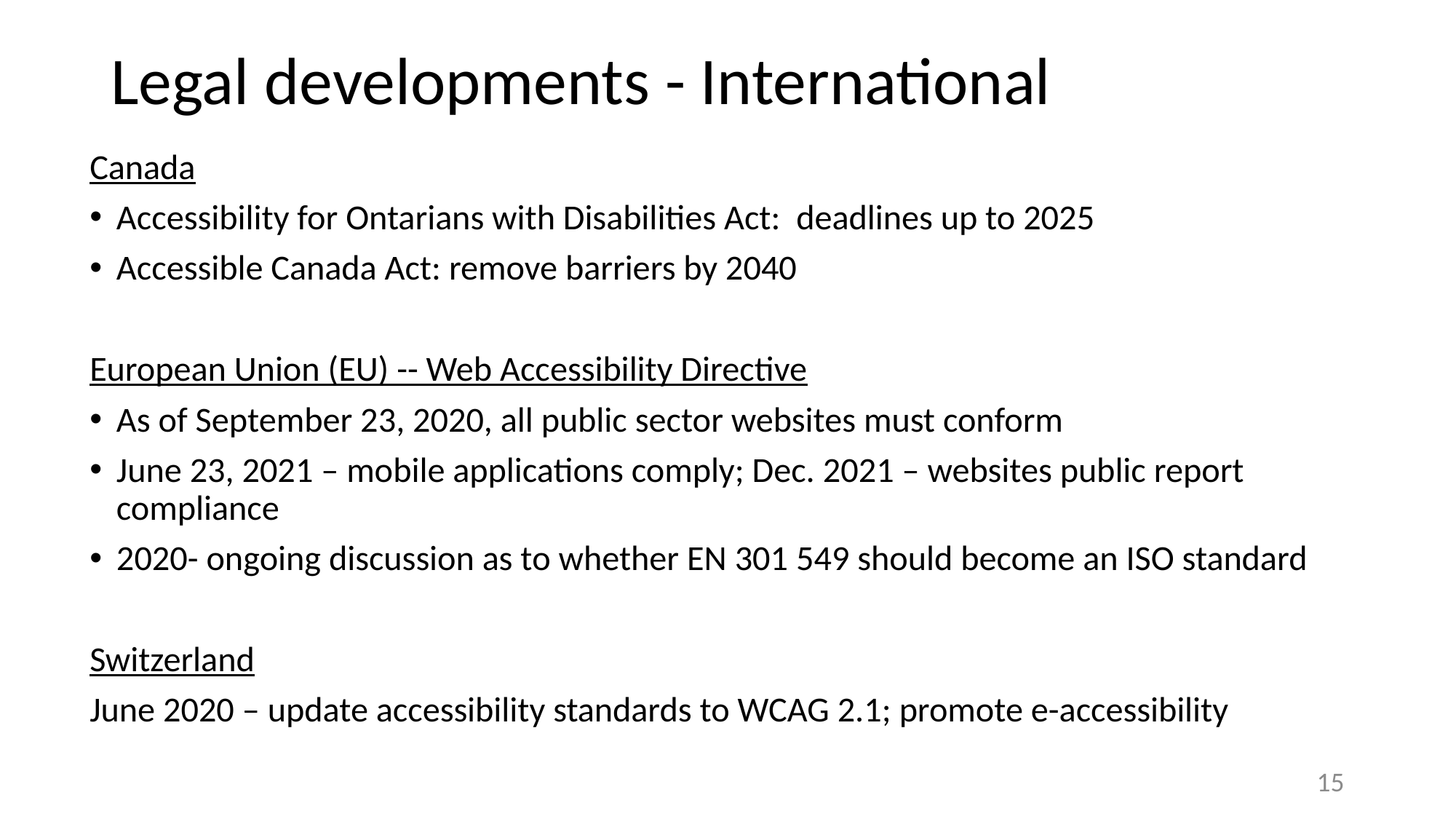

# Legal developments - International
Canada
Accessibility for Ontarians with Disabilities Act:  deadlines up to 2025
Accessible Canada Act: remove barriers by 2040

European Union (EU) -- Web Accessibility Directive
As of September 23, 2020, all public sector websites must conform
June 23, 2021 – mobile applications comply; Dec. 2021 – websites public report compliance
2020- ongoing discussion as to whether EN 301 549 should become an ISO standard

Switzerland
June 2020 – update accessibility standards to WCAG 2.1; promote e-accessibility
15